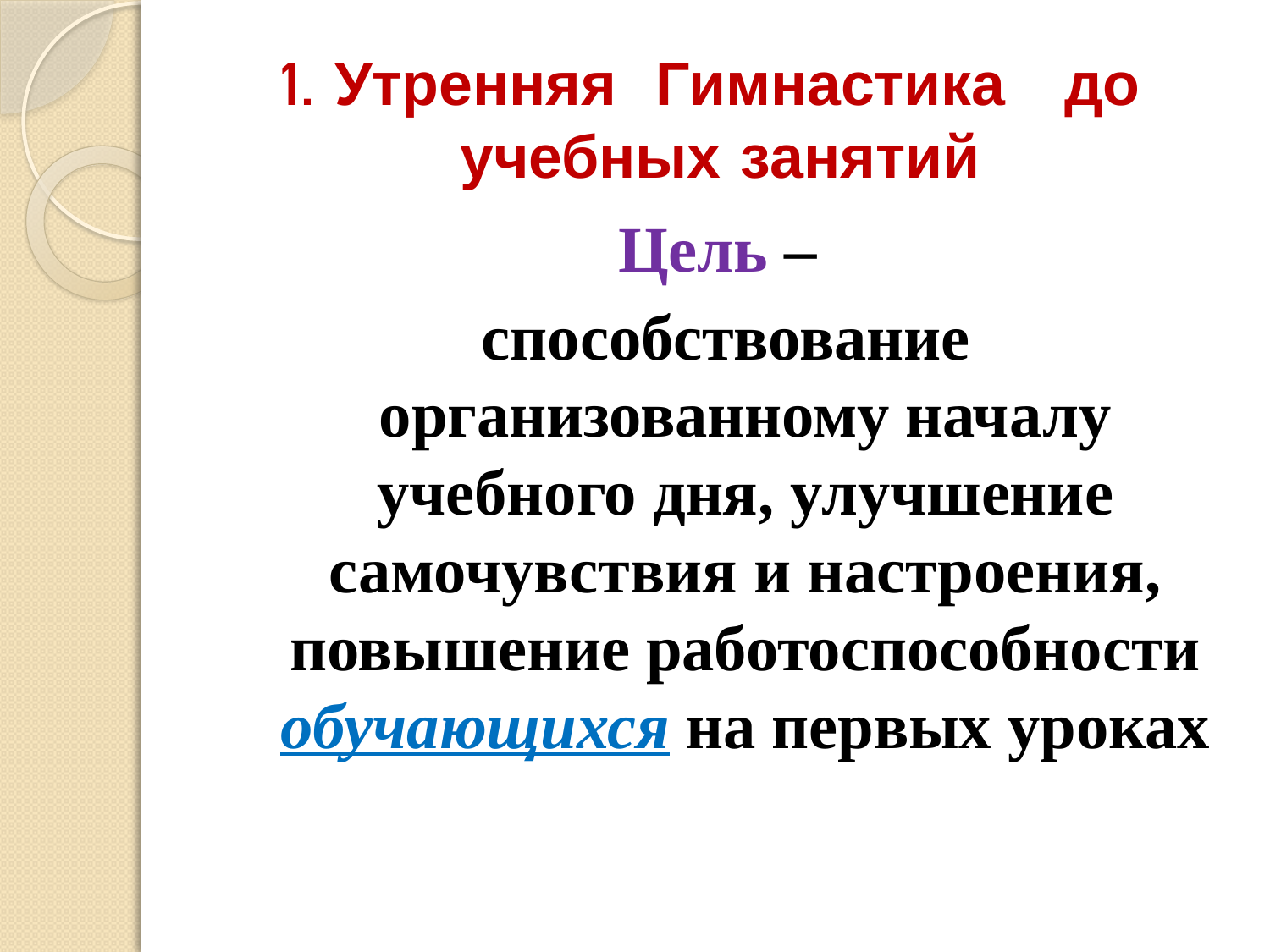

# 1. Утренняя  Гимнастика   до  учебных занятий
Цель –
способствование организованному началу учебного дня, улучшение самочувствия и настроения, повышение работоспособности обучающихся на первых уроках